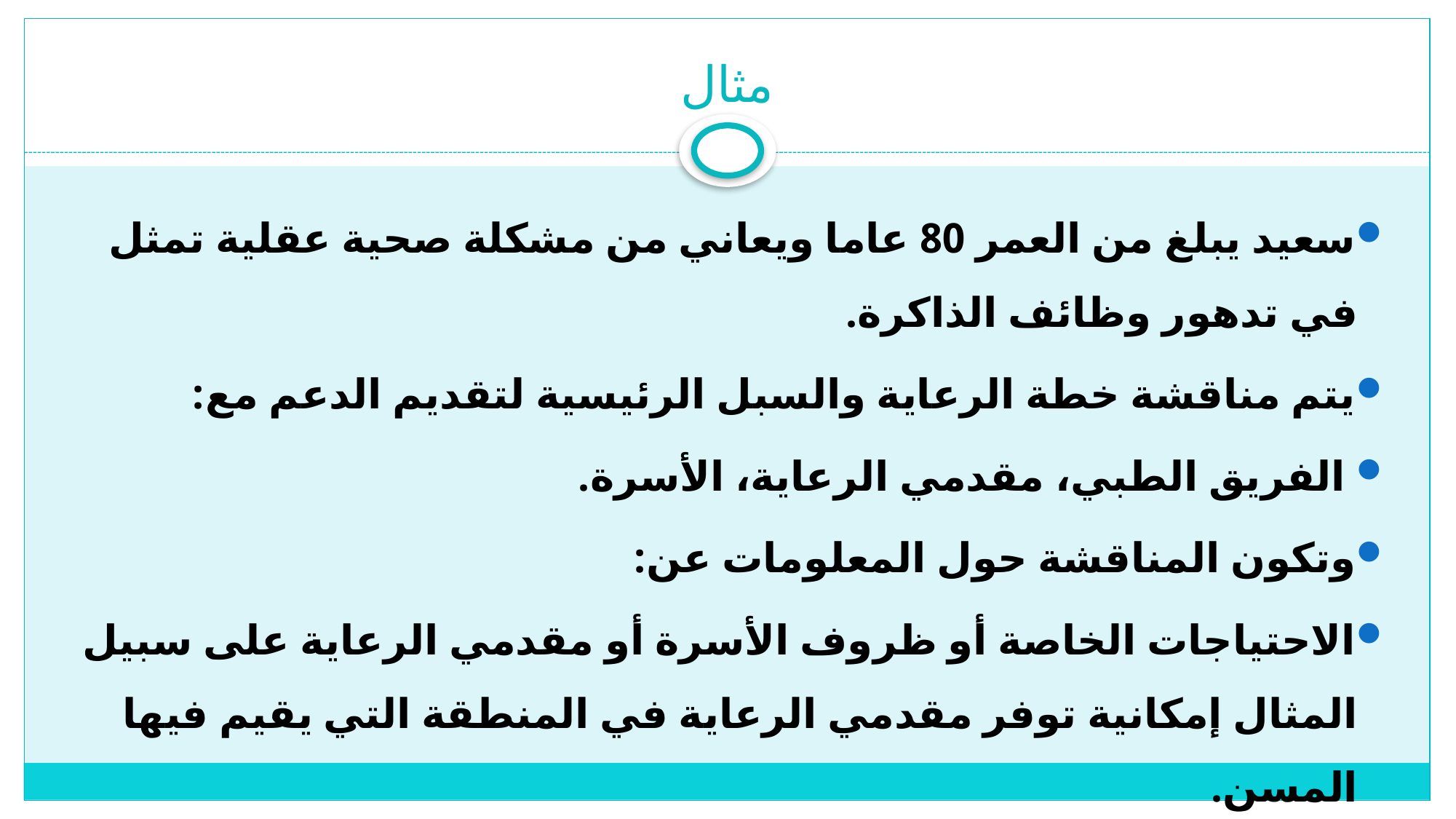

# مثال
سعيد يبلغ من العمر 80 عاما ويعاني من مشكلة صحية عقلية تمثل في تدهور وظائف الذاكرة.
يتم مناقشة خطة الرعاية والسبل الرئيسية لتقديم الدعم مع:
 الفريق الطبي، مقدمي الرعاية، الأسرة.
وتكون المناقشة حول المعلومات عن:
الاحتياجات الخاصة أو ظروف الأسرة أو مقدمي الرعاية على سبيل المثال إمكانية توفر مقدمي الرعاية في المنطقة التي يقيم فيها المسن.